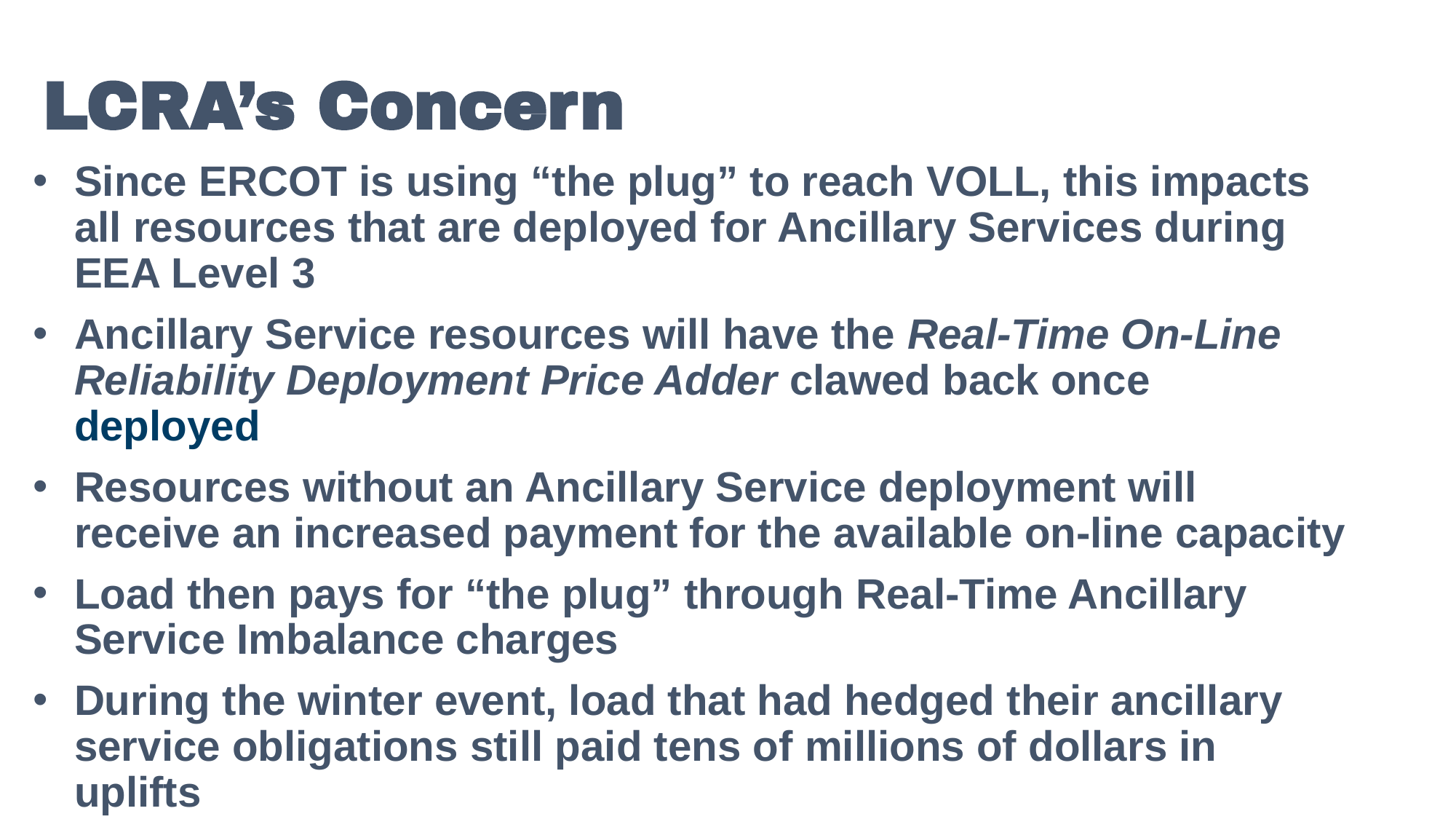

# LCRA’s Concern
Since ERCOT is using “the plug” to reach VOLL, this impacts all resources that are deployed for Ancillary Services during EEA Level 3
Ancillary Service resources will have the Real-Time On-Line Reliability Deployment Price Adder clawed back once   deployed
Resources without an Ancillary Service deployment will receive an increased payment for the available on-line capacity
Load then pays for “the plug” through Real-Time Ancillary Service Imbalance charges
During the winter event, load that had hedged their ancillary service obligations still paid tens of millions of dollars in uplifts